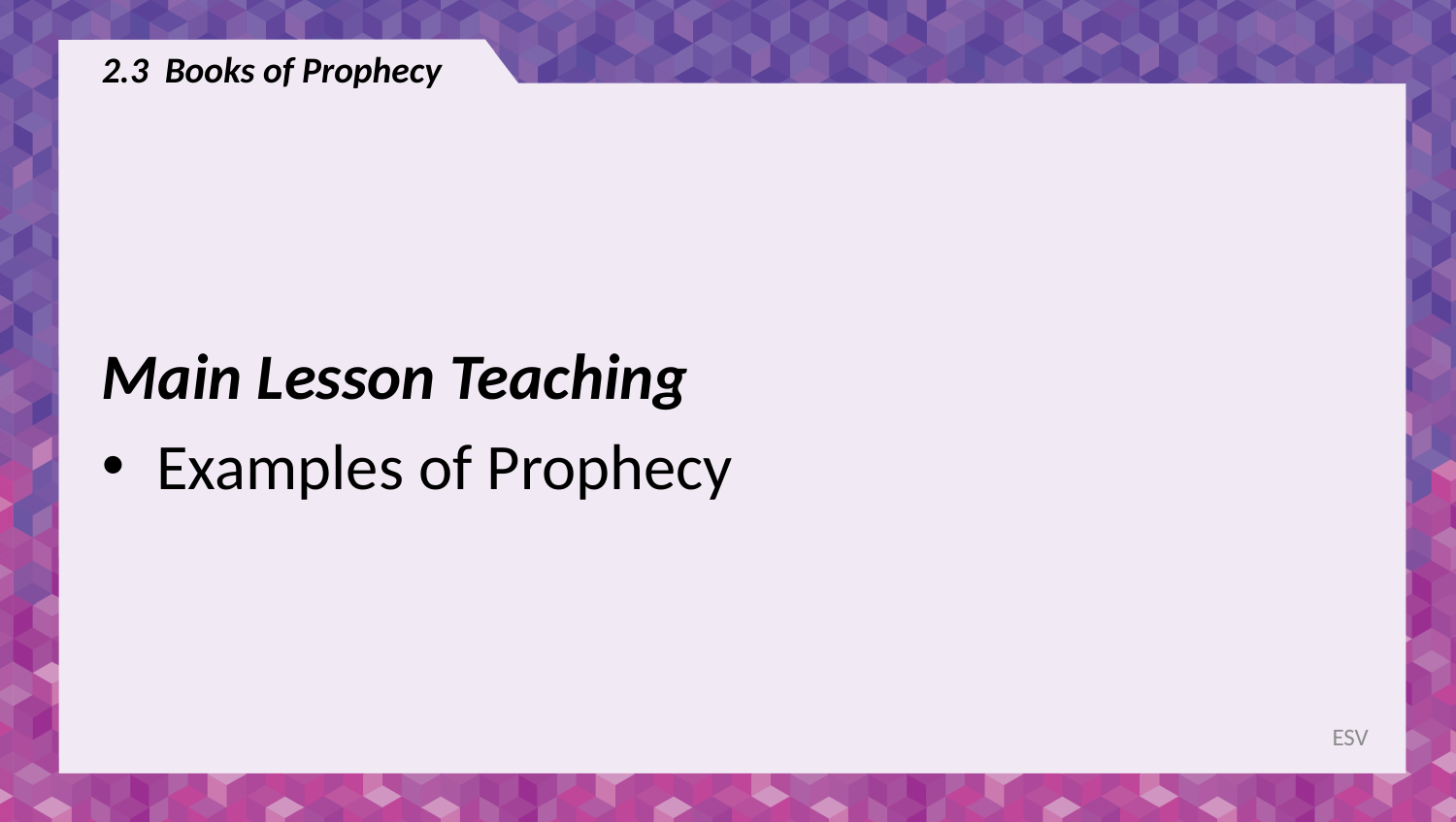

# 2.3  Books of Prophecy
Main Lesson Teaching
Examples of Prophecy
ESV